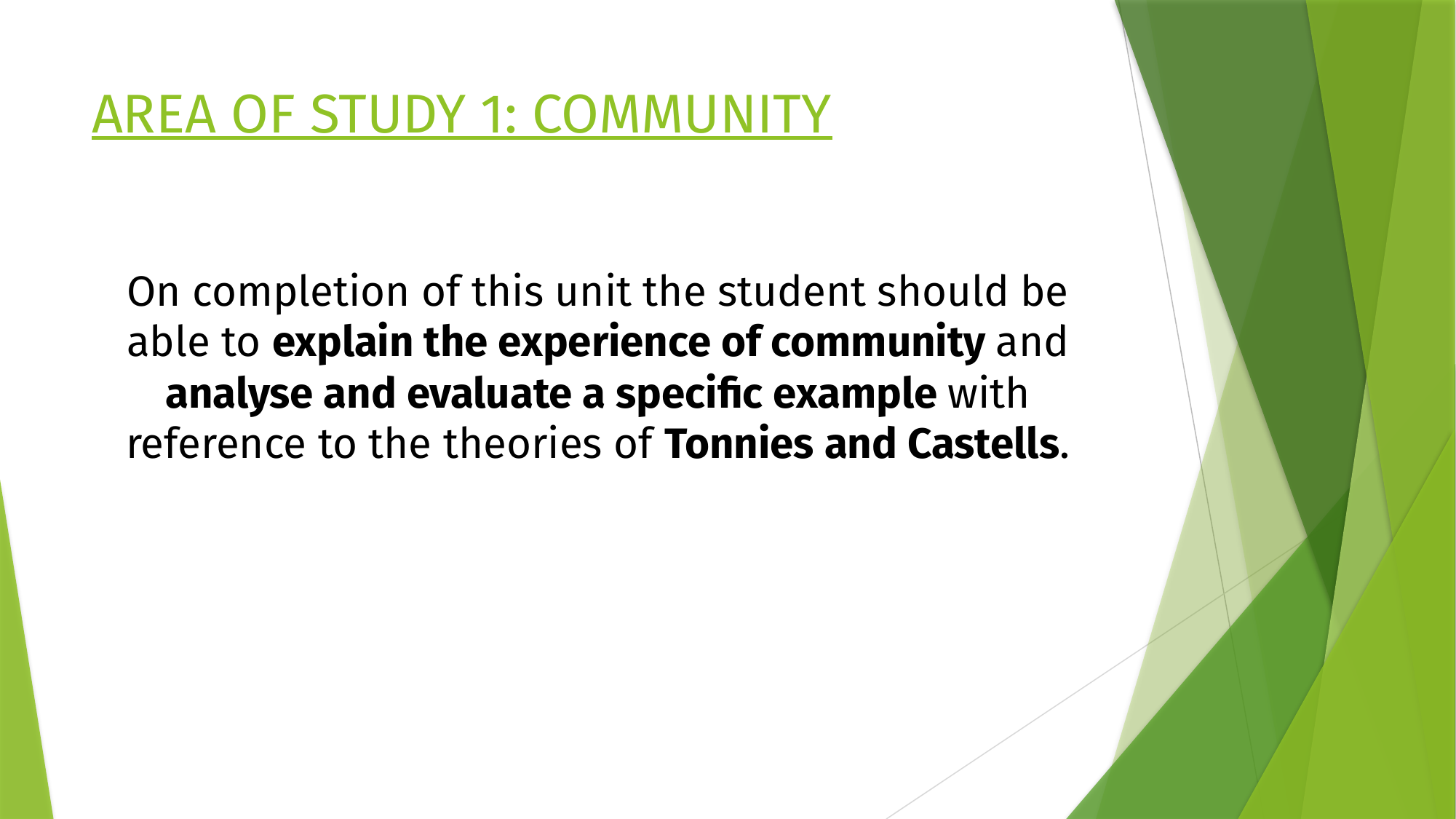

# AREA OF STUDY 1: COMMUNITY
On completion of this unit the student should be able to explain the experience of community and analyse and evaluate a specific example with reference to the theories of Tonnies and Castells.